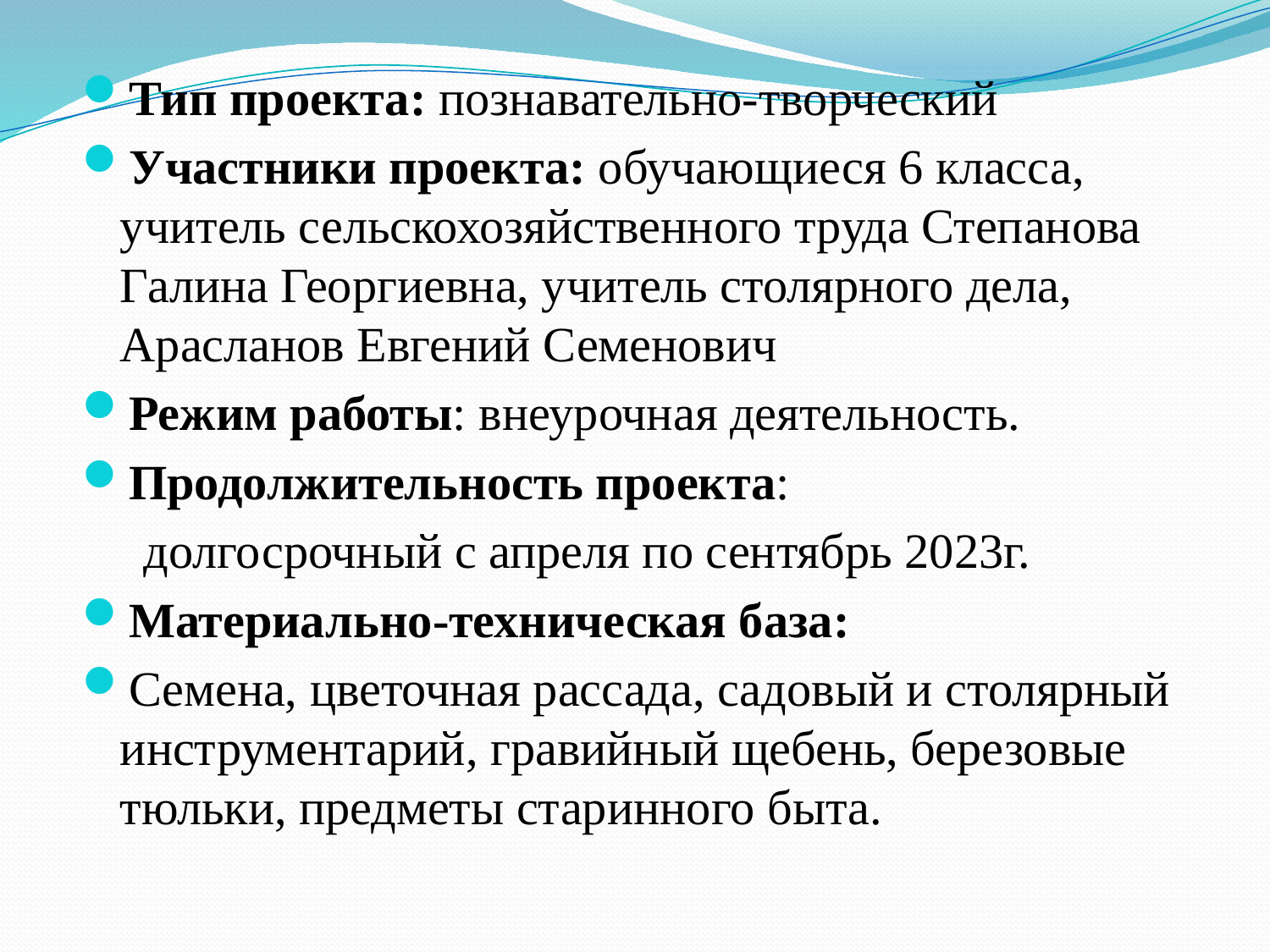

Тип проекта: познавательно-творческий
Участники проекта: обучающиеся 6 класса, учитель сельскохозяйственного труда Степанова Галина Георгиевна, учитель столярного дела, Арасланов Евгений Семенович
Режим работы: внеурочная деятельность.
Продолжительность проекта:
     долгосрочный с апреля по сентябрь 2023г.
Материально-техническая база:
Семена, цветочная рассада, садовый и столярный инструментарий, гравийный щебень, березовые тюльки, предметы старинного быта.